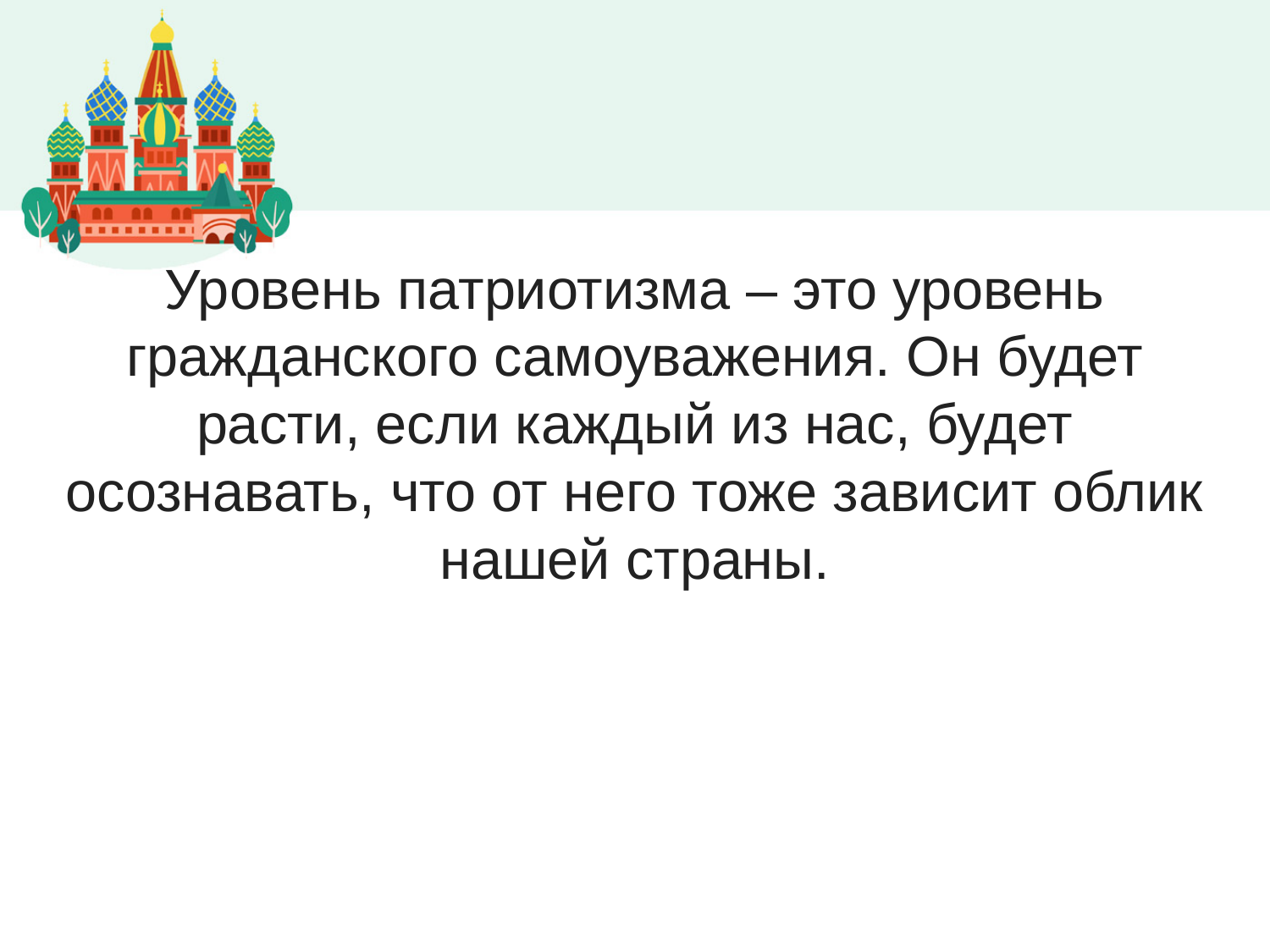

Уровень патриотизма – это уровень гражданского самоуважения. Он будет расти, если каждый из нас, будет осознавать, что от него тоже зависит облик нашей страны.